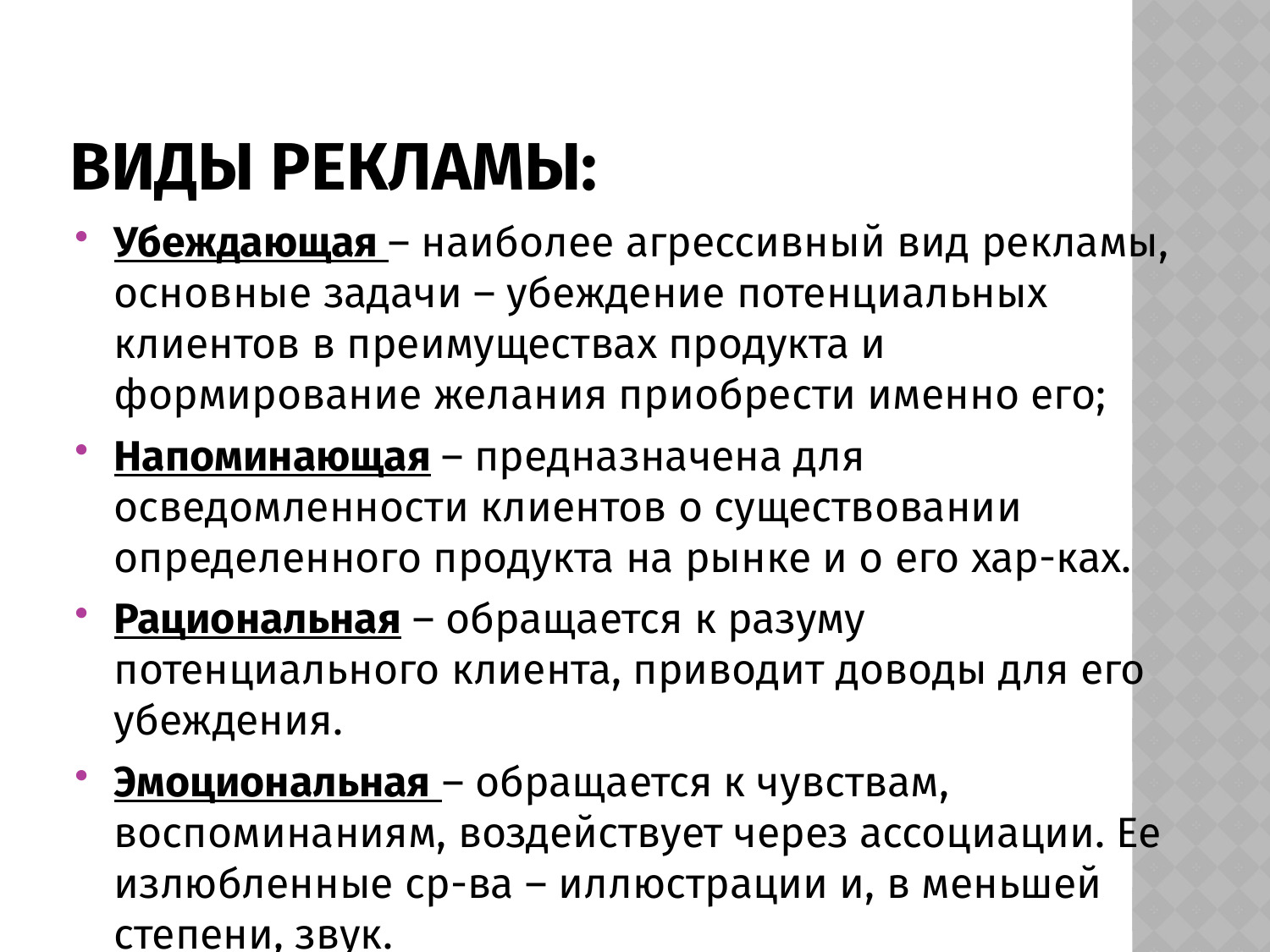

# Виды рекламы:
Убеждающая – наиболее агрессивный вид рекламы, основные задачи – убеждение потенциальных клиентов в преимуществах продукта и формирование желания приобрести именно его;
Напоминающая – предназначена для осведомленности клиентов о существовании определенного продукта на рынке и о его хар-ках.
Рациональная – обращается к разуму потенциального клиента, приводит доводы для его убеждения.
Эмоциональная – обращается к чувствам, воспоминаниям, воздействует через ассоциации. Ее излюбленные ср-ва – иллюстрации и, в меньшей степени, звук.